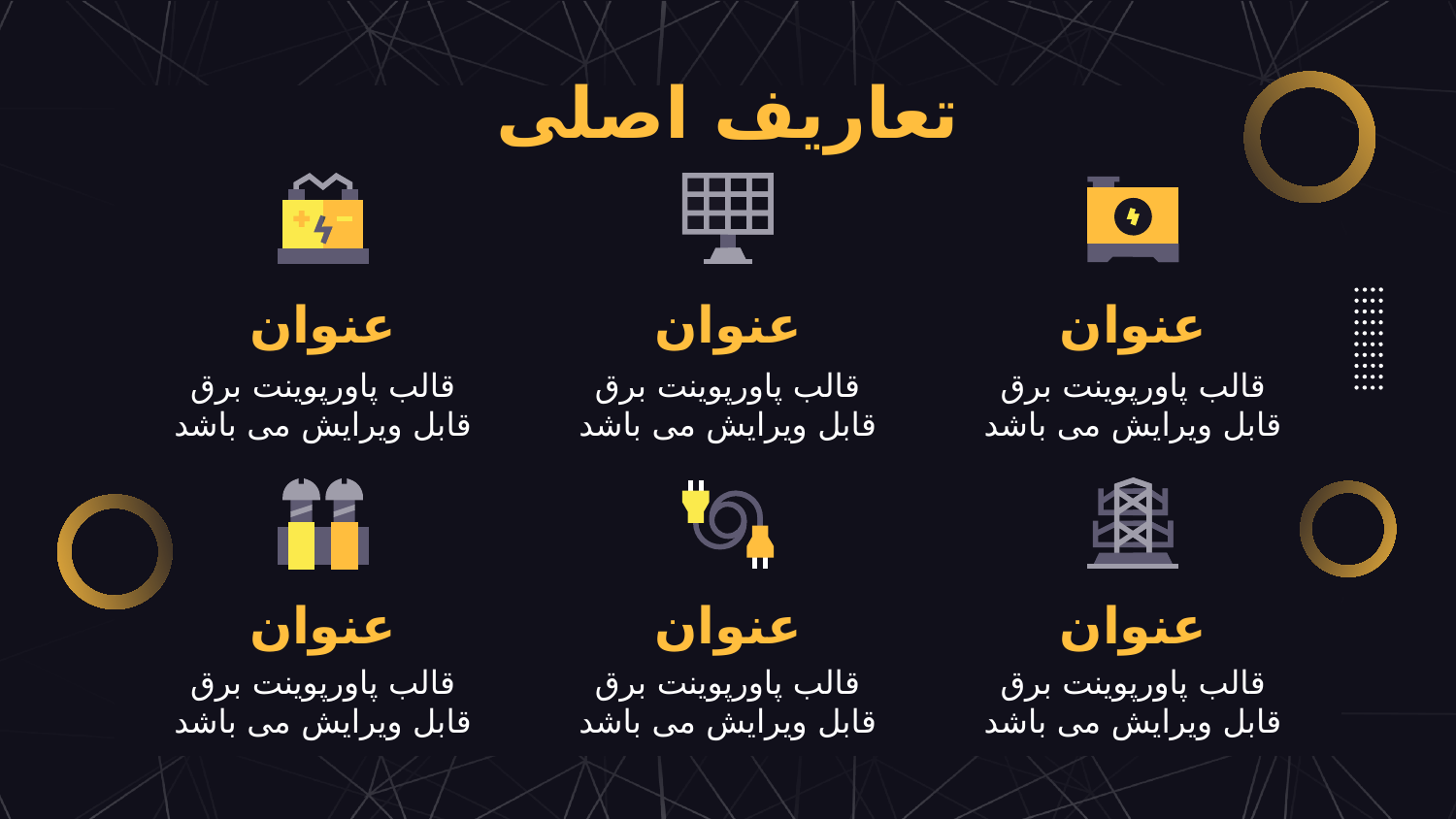

تعاریف اصلی

# عنوان
عنوان
عنوان
قالب پاورپوینت برق قابل ویرایش می باشد
قالب پاورپوینت برق قابل ویرایش می باشد
قالب پاورپوینت برق قابل ویرایش می باشد

عنوان
عنوان
عنوان
قالب پاورپوینت برق قابل ویرایش می باشد
قالب پاورپوینت برق قابل ویرایش می باشد
قالب پاورپوینت برق قابل ویرایش می باشد